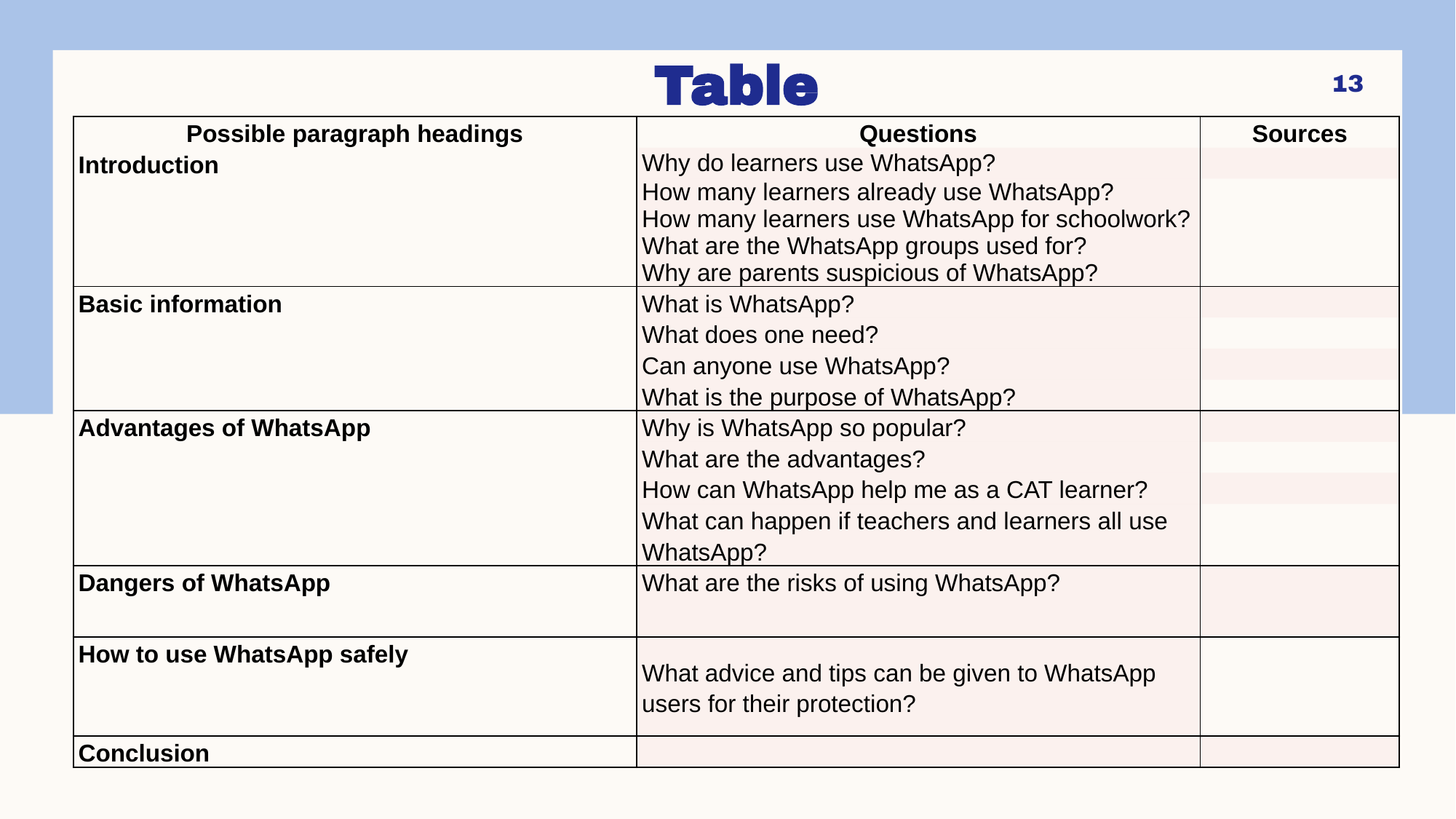

# Table
13
| Possible paragraph headings | Questions | Sources |
| --- | --- | --- |
| Introduction | Why do learners use WhatsApp? |  |
|  | How many learners already use WhatsApp? How many learners use WhatsApp for schoolwork? What are the WhatsApp groups used for? Why are parents suspicious of WhatsApp? |  |
| Basic information | What is WhatsApp? |  |
|  | What does one need? |  |
|  | Can anyone use WhatsApp? |  |
|  | What is the purpose of WhatsApp? |  |
| Advantages of WhatsApp | Why is WhatsApp so popular? |  |
|  | What are the advantages? |  |
|  | How can WhatsApp help me as a CAT learner? |  |
|  | What can happen if teachers and learners all use WhatsApp? |  |
| Dangers of WhatsApp | What are the risks of using WhatsApp? |  |
| How to use WhatsApp safely | What advice and tips can be given to WhatsApp users for their protection? |  |
| Conclusion |  |  |